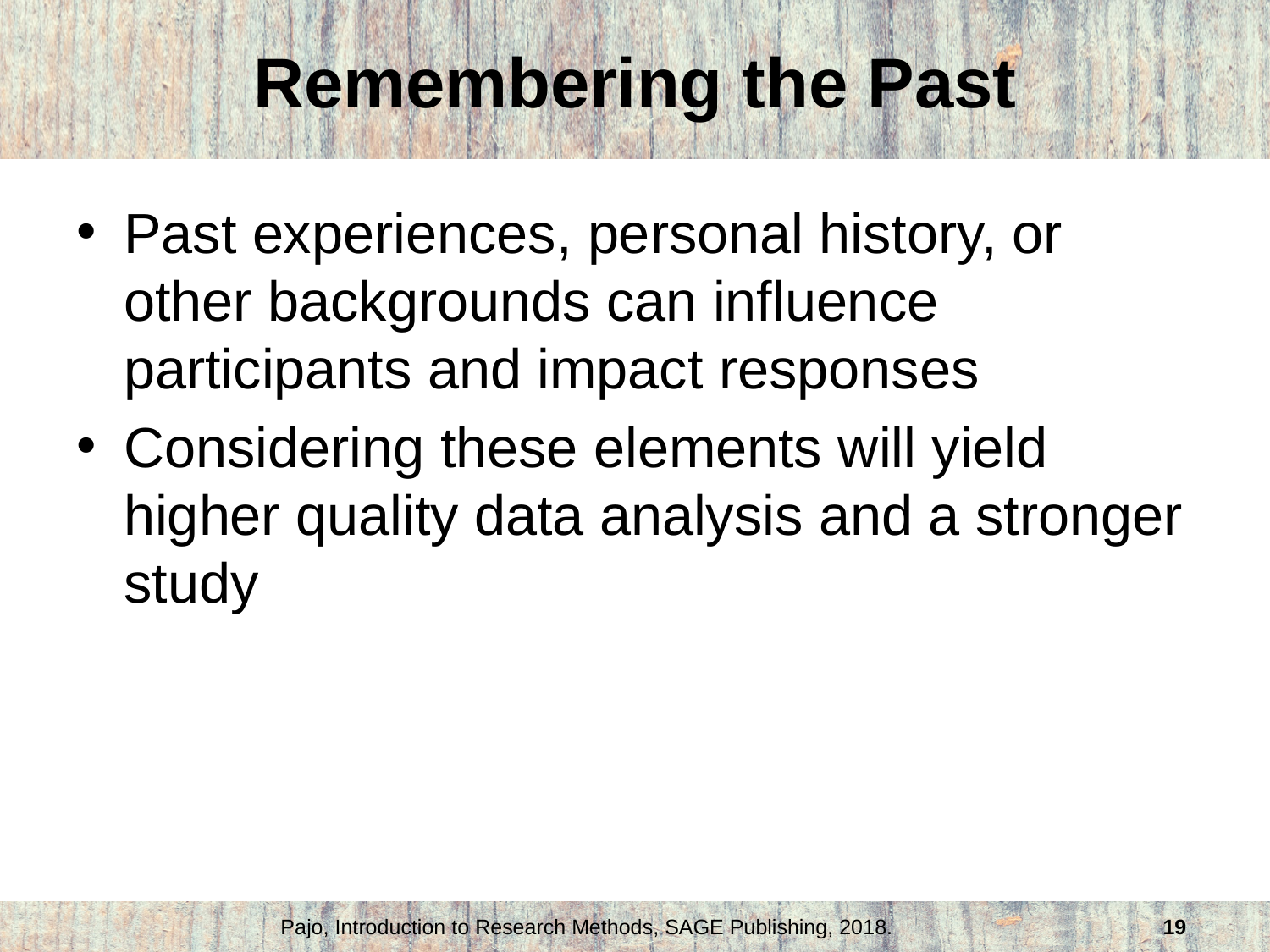

# Remembering the Past
Past experiences, personal history, or other backgrounds can influence participants and impact responses
Considering these elements will yield higher quality data analysis and a stronger study
Pajo, Introduction to Research Methods, SAGE Publishing, 2018.
19